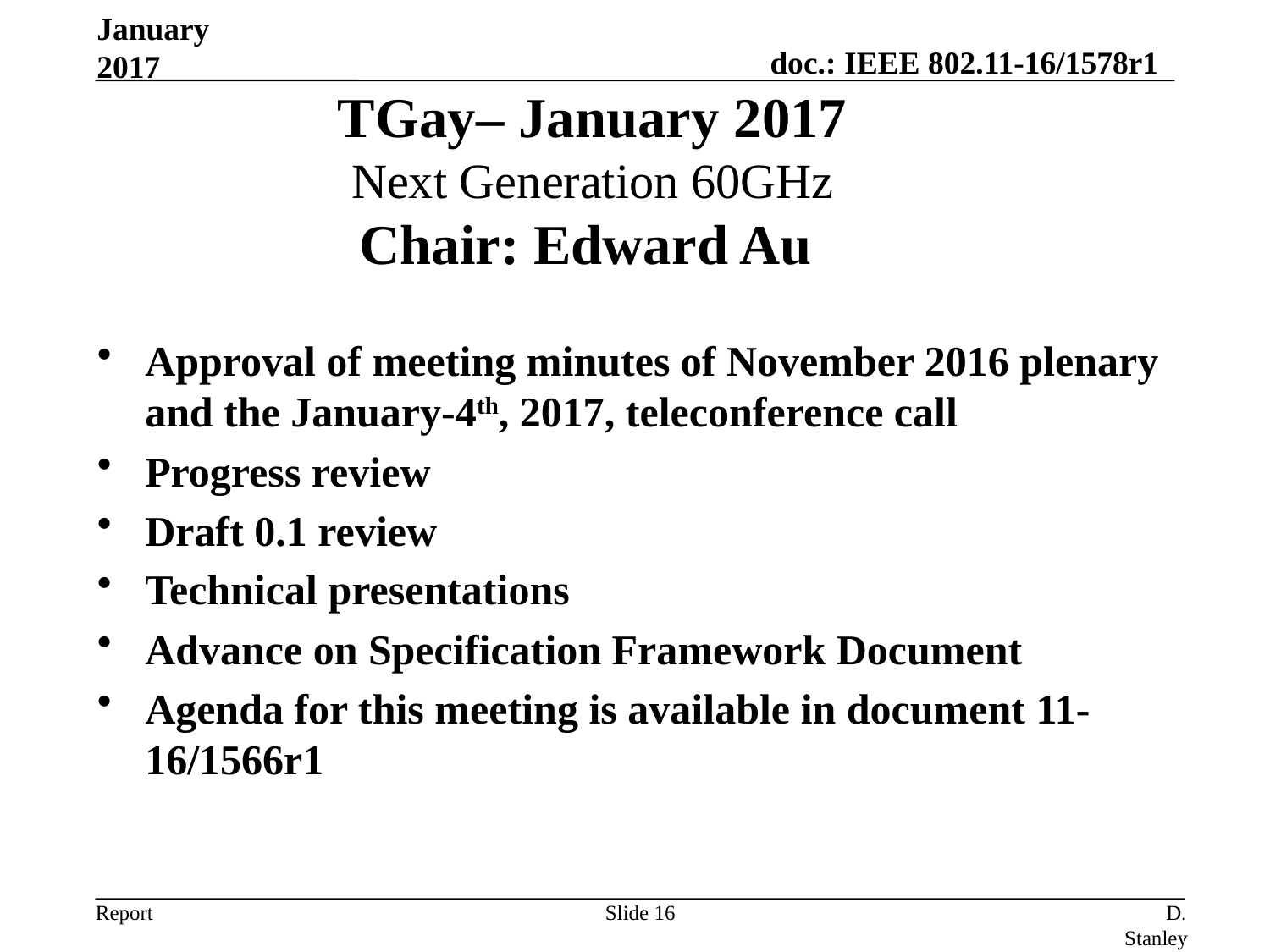

January 2017
TGay– January 2017
Next Generation 60GHz
Chair: Edward Au
Approval of meeting minutes of November 2016 plenary and the January-4th, 2017, teleconference call
Progress review
Draft 0.1 review
Technical presentations
Advance on Specification Framework Document
Agenda for this meeting is available in document 11-16/1566r1
Slide 16
D. Stanley, HP Enterprise